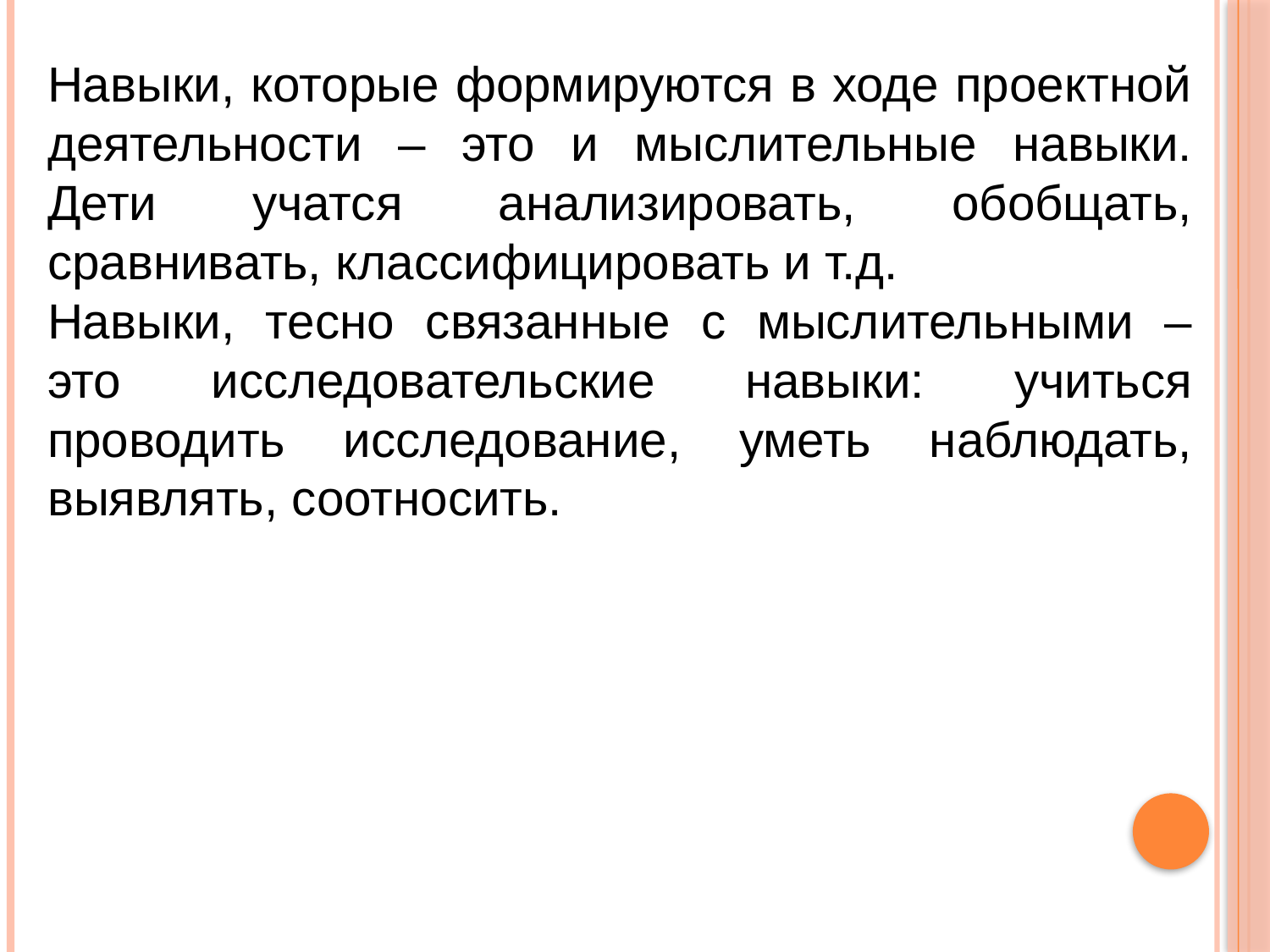

Навыки, которые формируются в ходе проектной деятельности – это и мыслительные навыки. Дети учатся анализировать, обобщать, сравнивать, классифицировать и т.д.
Навыки, тесно связанные с мыслительными – это исследовательские навыки: учиться проводить исследование, уметь наблюдать, выявлять, соотносить.